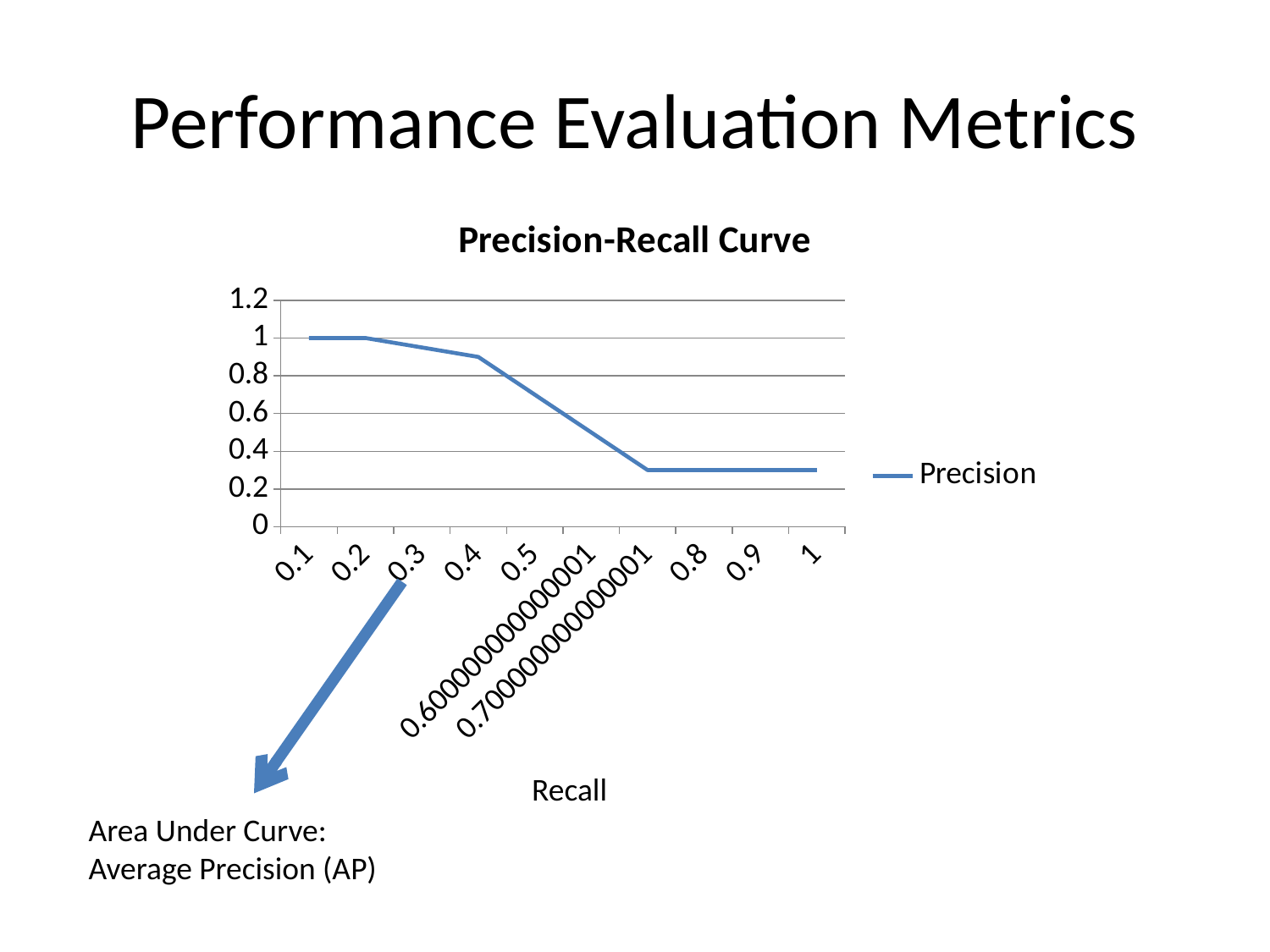

# Performance Evaluation Metrics

[unsupported chart]

Recall
Area Under Curve:
Average Precision (AP)